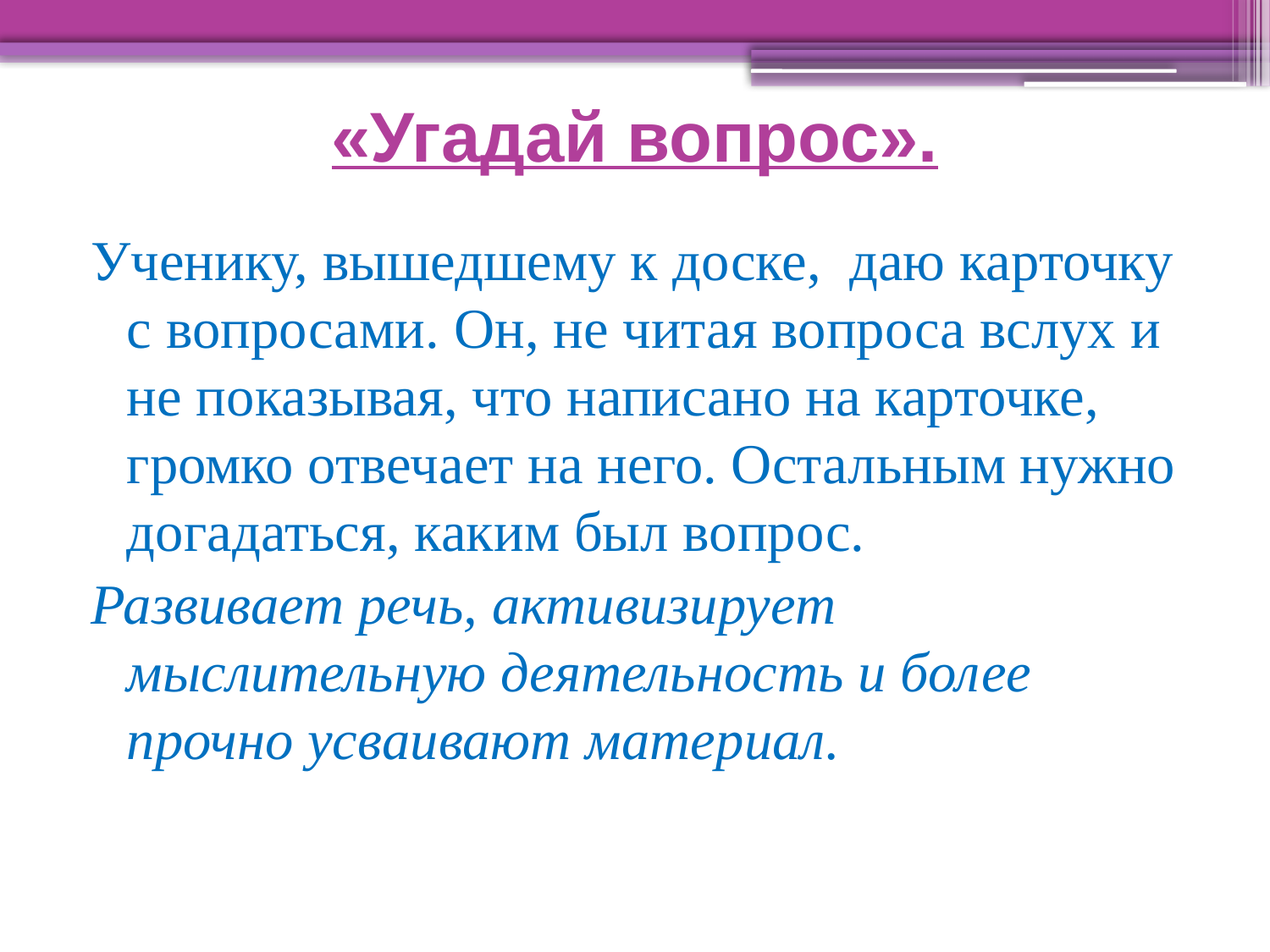

# «Угадай вопрос».
Ученику, вышедшему к доске,  даю карточку с вопросами. Он, не читая вопроса вслух и не показывая, что написано на карточке, громко отвечает на него. Остальным нужно догадаться, каким был вопрос.
Развивает речь, активизирует мыслительную деятельность и более прочно усваивают материал.